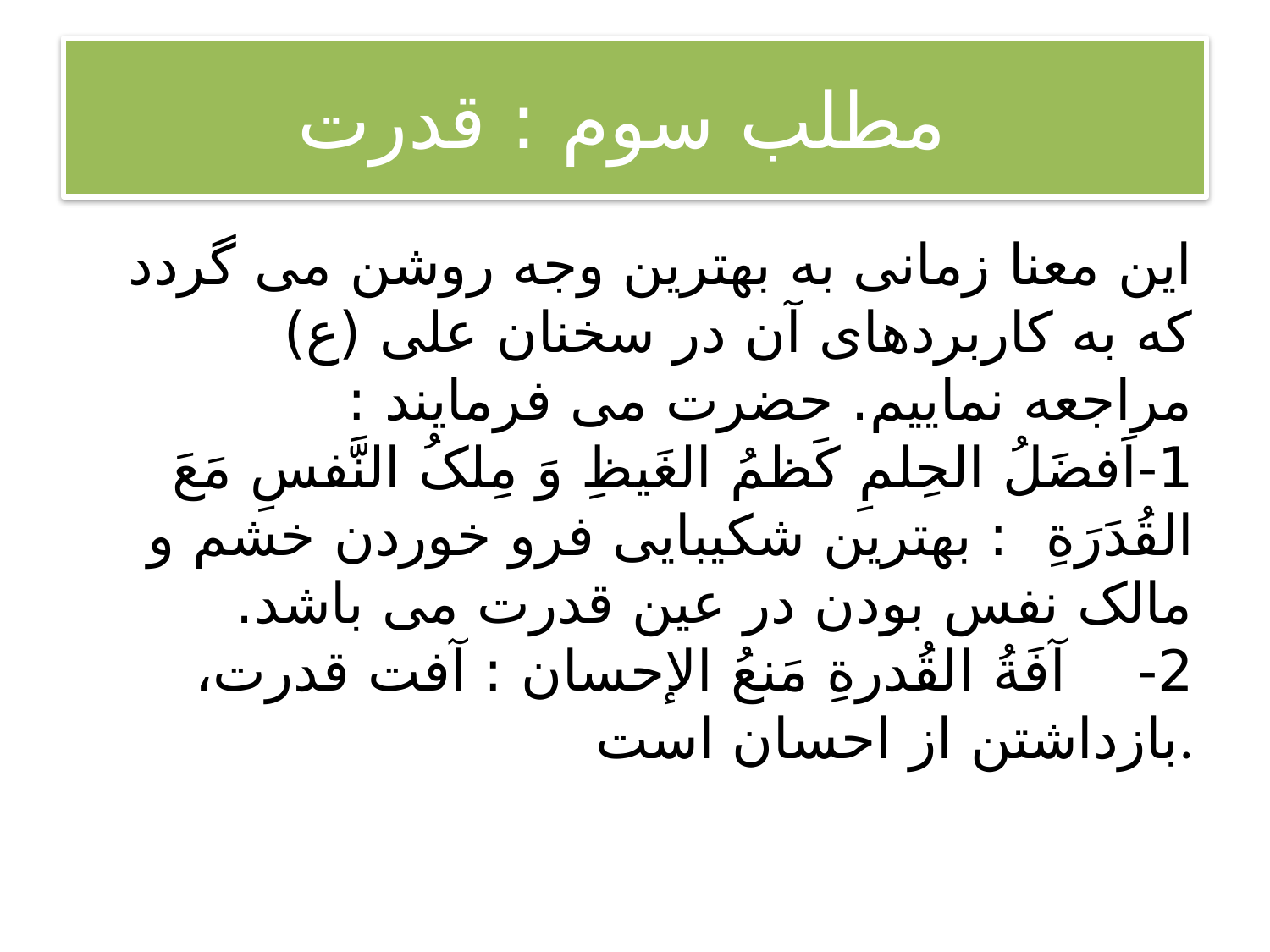

# مطلب سوم : قدرت
این معنا زمانی به بهترین وجه روشن می گردد که به کاربردهای آن در سخنان علی (ع) مراجعه نماییم. حضرت می فرمایند : 
1-اَفضَلُ الحِلمِ کَظمُ الغَیظِ وَ مِلکُ النَّفسِ مَعَ القُدَرَةِ  : بهترین شکیبایی فرو خوردن خشم و مالک نفس بودن در عین قدرت می باشد.
2-    آفَةُ القُدرةِ مَنعُ الإحسان : آفت قدرت، بازداشتن از احسان است.